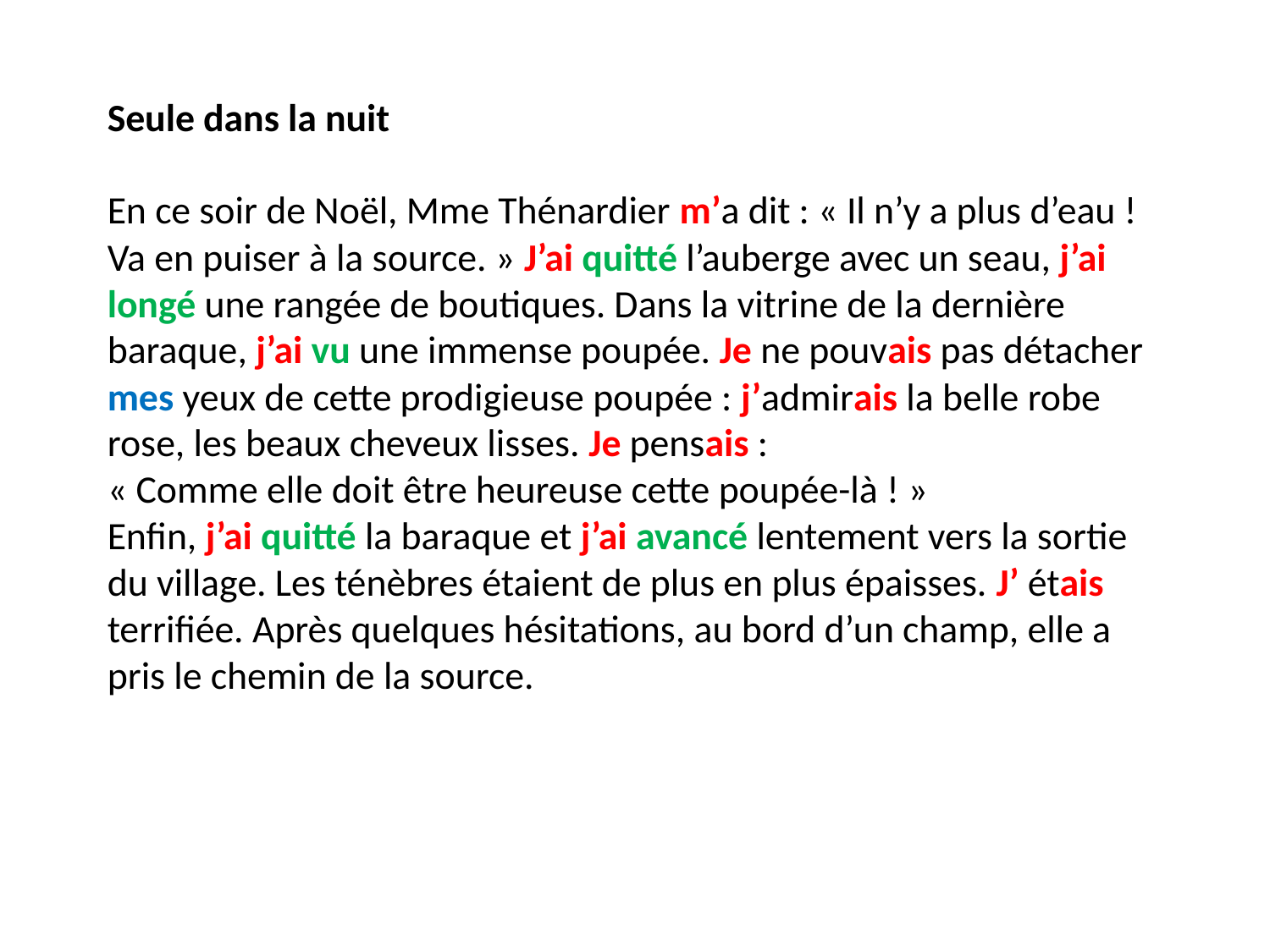

Seule dans la nuit

En ce soir de Noël, Mme Thénardier m’a dit : « Il n’y a plus d’eau ! Va en puiser à la source. » J’ai quitté l’auberge avec un seau, j’ai longé une rangée de boutiques. Dans la vitrine de la dernière baraque, j’ai vu une immense poupée. Je ne pouvais pas détacher mes yeux de cette prodigieuse poupée : j’admirais la belle robe rose, les beaux cheveux lisses. Je pensais :
« Comme elle doit être heureuse cette poupée-là ! »
Enfin, j’ai quitté la baraque et j’ai avancé lentement vers la sortie du village. Les ténèbres étaient de plus en plus épaisses. J’ étais terrifiée. Après quelques hésitations, au bord d’un champ, elle a pris le chemin de la source.